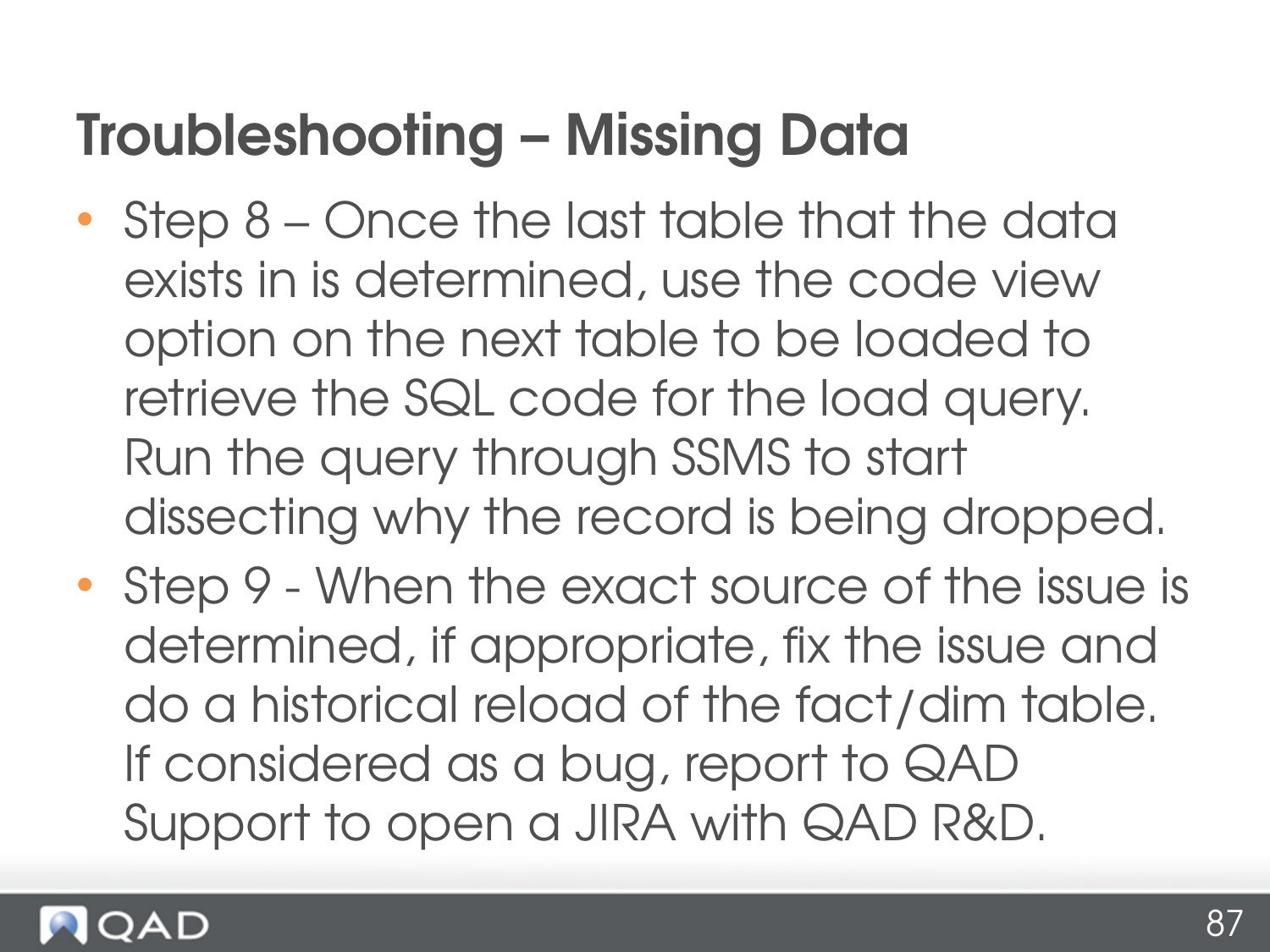

Troubleshooting – Missing Data
Step 8 – Once the last table that the data exists in is determined, use the code view option on the next table to be loaded to retrieve the SQL code for the load query.  Run the query through SSMS to start dissecting why the record is being dropped.
Step 9 - When the exact source of the issue is determined, if appropriate, fix the issue and do a historical reload of the fact/dim table.  If considered as a bug, report to QAD Support to open a JIRA with QAD R&D.
87